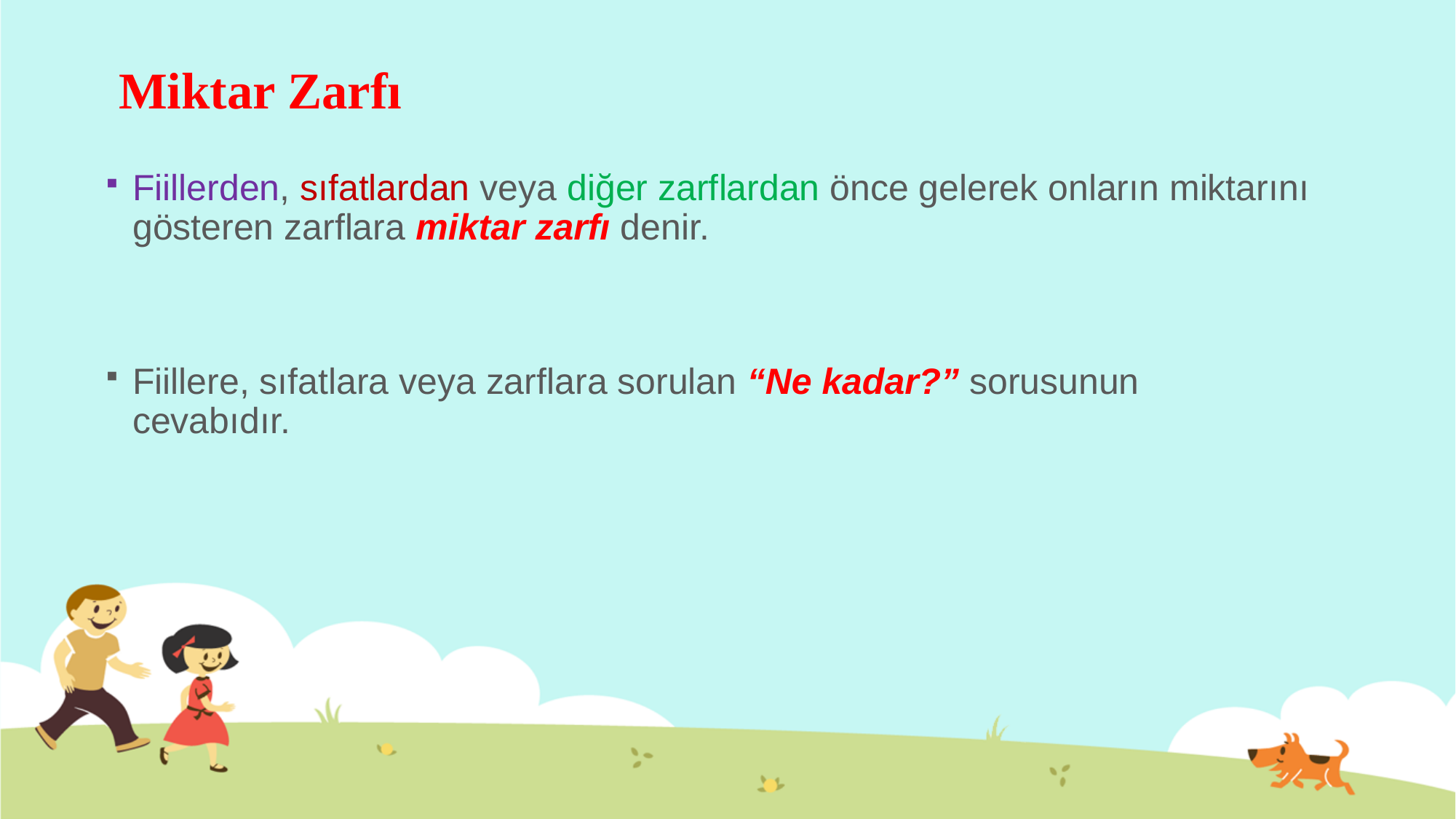

# Miktar Zarfı
Fiillerden, sıfatlardan veya diğer zarflardan önce gelerek onların miktarını gösteren zarflara miktar zarfı denir.
Fiillere, sıfatlara veya zarflara sorulan “Ne kadar?” sorusunun cevabıdır.